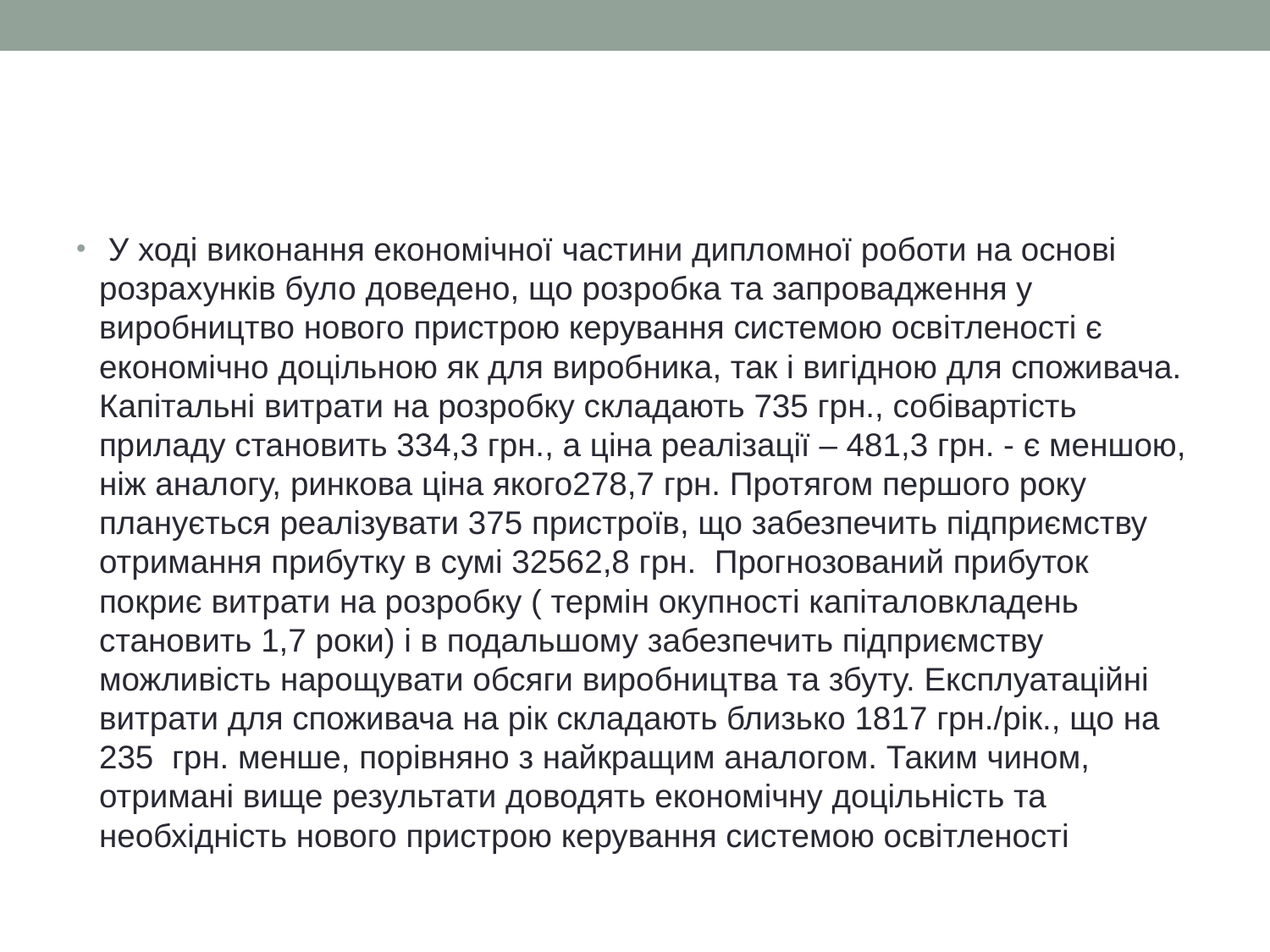

#
 У ході виконання економічної частини дипломної роботи на основі розрахунків було доведено, що розробка та запровадження у виробництво нового пристрою керування системою освітленості є економічно доцільною як для виробника, так і вигідною для споживача. Капітальні витрати на розробку складають 735 грн., собівартість приладу становить 334,3 грн., а ціна реалізації – 481,3 грн. - є меншою, ніж аналогу, ринкова ціна якого278,7 грн. Протягом першого року планується реалізувати 375 пристроїв, що забезпечить підприємству отримання прибутку в сумі 32562,8 грн.  Прогнозований прибуток покриє витрати на розробку ( термін окупності капіталовкладень становить 1,7 роки) і в подальшому забезпечить підприємству можливість нарощувати обсяги виробництва та збуту. Експлуатаційні витрати для споживача на рік складають близько 1817 грн./рік., що на  235  грн. менше, порівняно з найкращим аналогом. Таким чином, отримані вище результати доводять економічну доцільність та необхідність нового пристрою керування системою освітленості